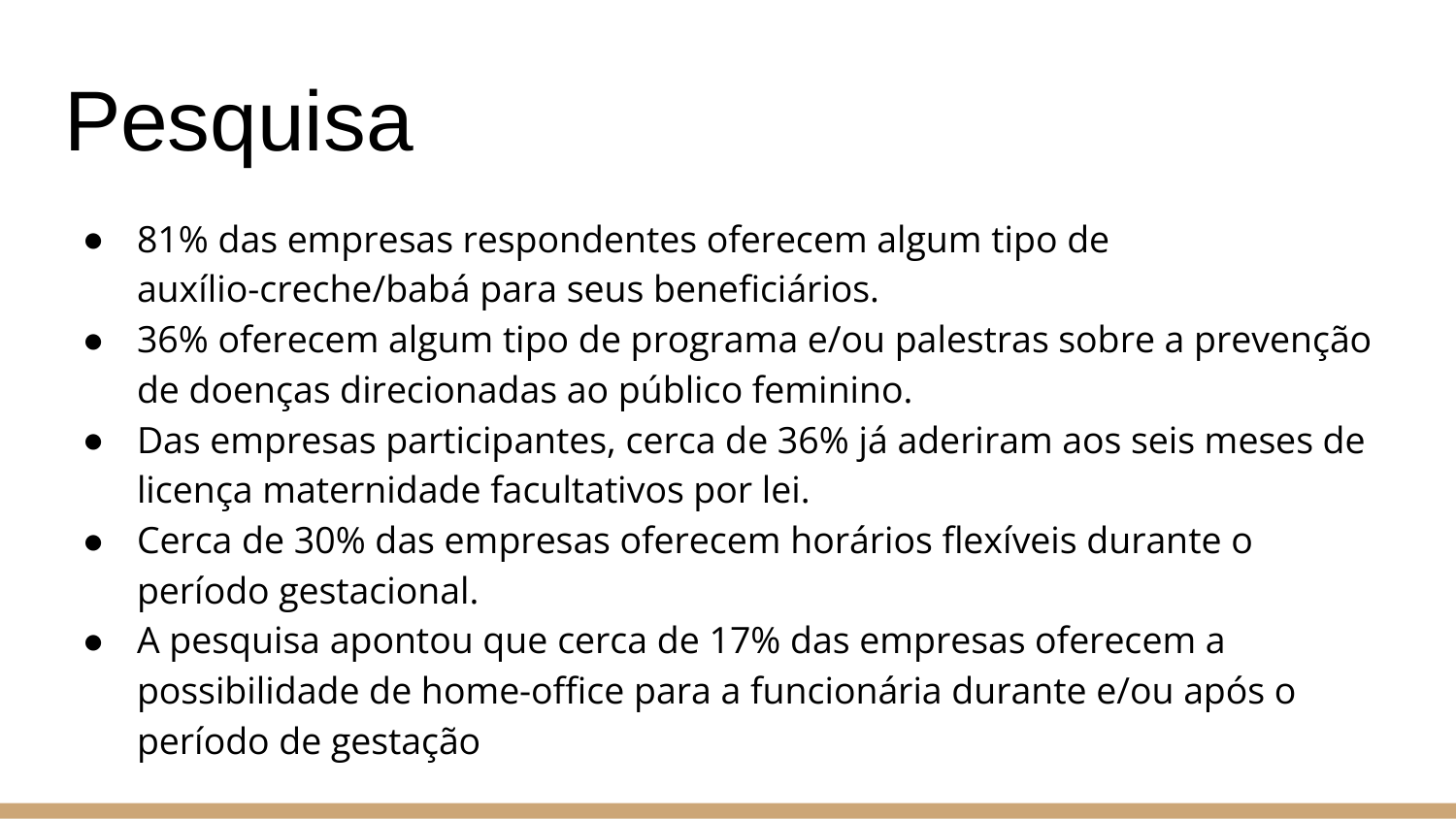

# Pesquisa
81% das empresas respondentes oferecem algum tipo de auxílio-creche/babá para seus beneficiários.
36% oferecem algum tipo de programa e/ou palestras sobre a prevenção de doenças direcionadas ao público feminino.
Das empresas participantes, cerca de 36% já aderiram aos seis meses de licença maternidade facultativos por lei.
Cerca de 30% das empresas oferecem horários flexíveis durante o período gestacional.
A pesquisa apontou que cerca de 17% das empresas oferecem a possibilidade de home-office para a funcionária durante e/ou após o período de gestação